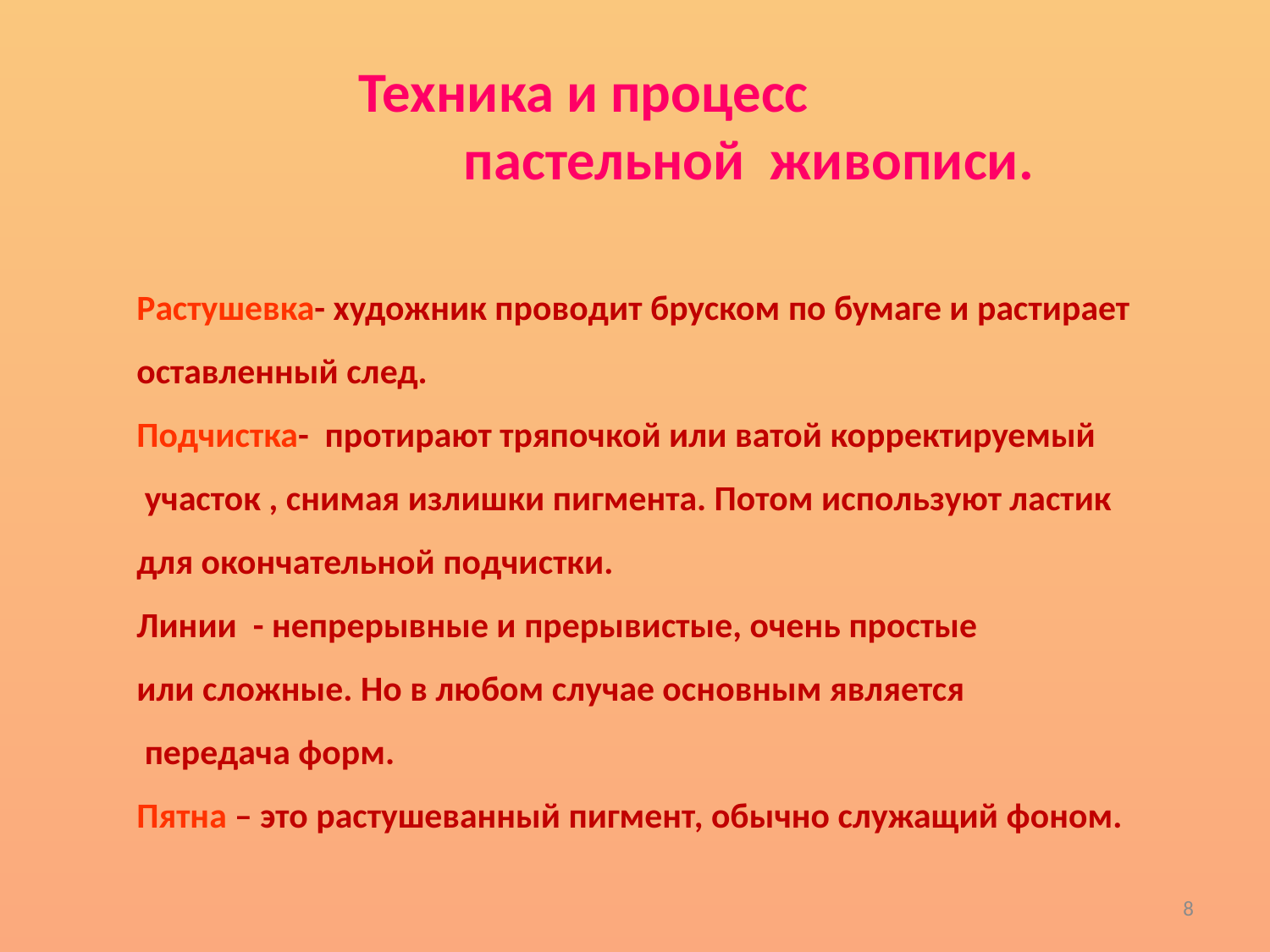

Техника и процесс
                         пастельной  живописи.
Растушевка- художник проводит бруском по бумаге и растирает
оставленный след.
Подчистка-  протирают тряпочкой или ватой корректируемый
 участок , снимая излишки пигмента. Потом используют ластик
для окончательной подчистки.
Линии  - непрерывные и прерывистые, очень простые
или сложные. Но в любом случае основным является
 передача форм.
Пятна – это растушеванный пигмент, обычно служащий фоном.
8